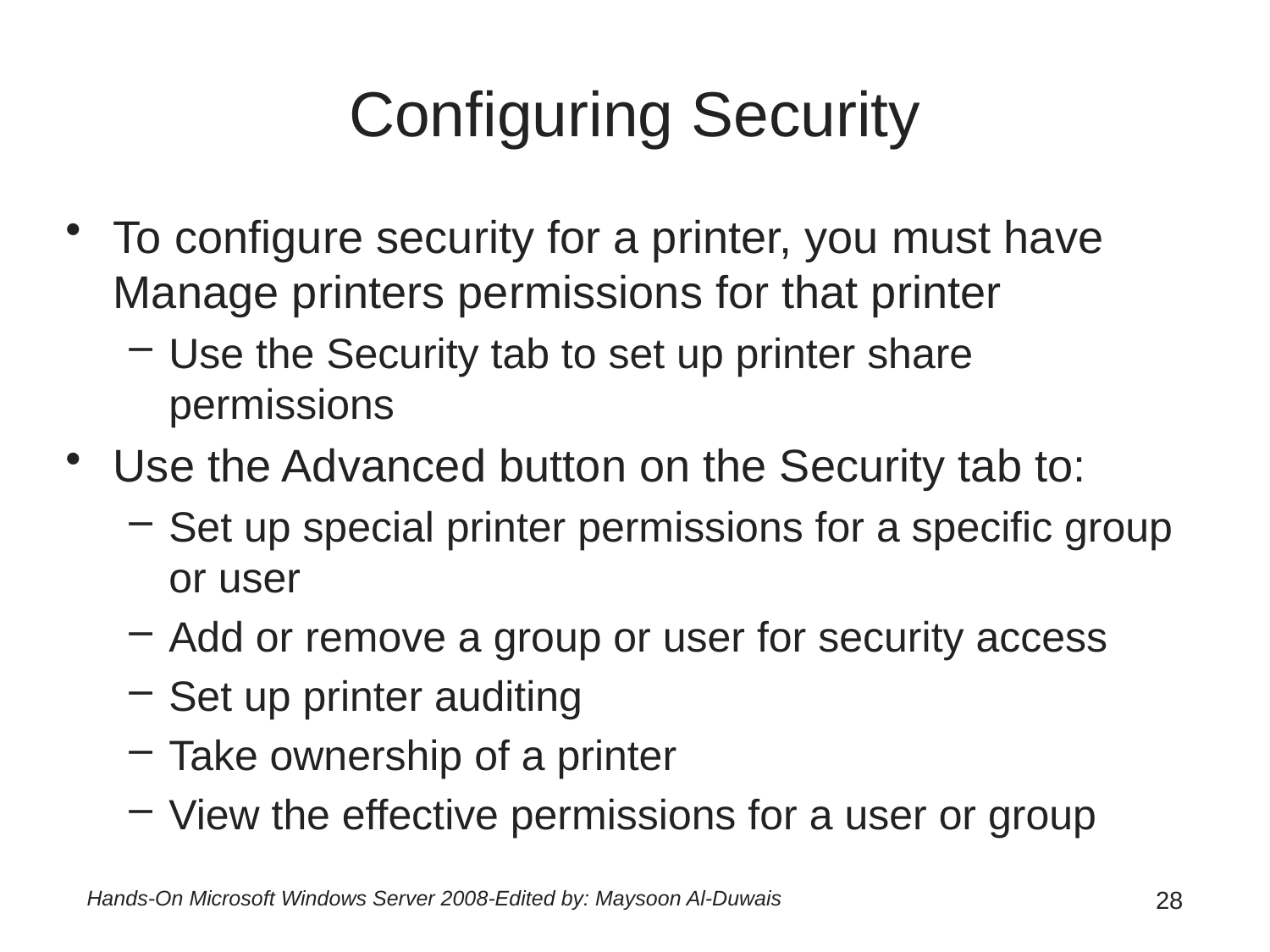

# Configuring Security
To configure security for a printer, you must have Manage printers permissions for that printer
Use the Security tab to set up printer share permissions
Use the Advanced button on the Security tab to:
Set up special printer permissions for a specific group or user
Add or remove a group or user for security access
Set up printer auditing
Take ownership of a printer
View the effective permissions for a user or group
Hands-On Microsoft Windows Server 2008-Edited by: Maysoon Al-Duwais
28